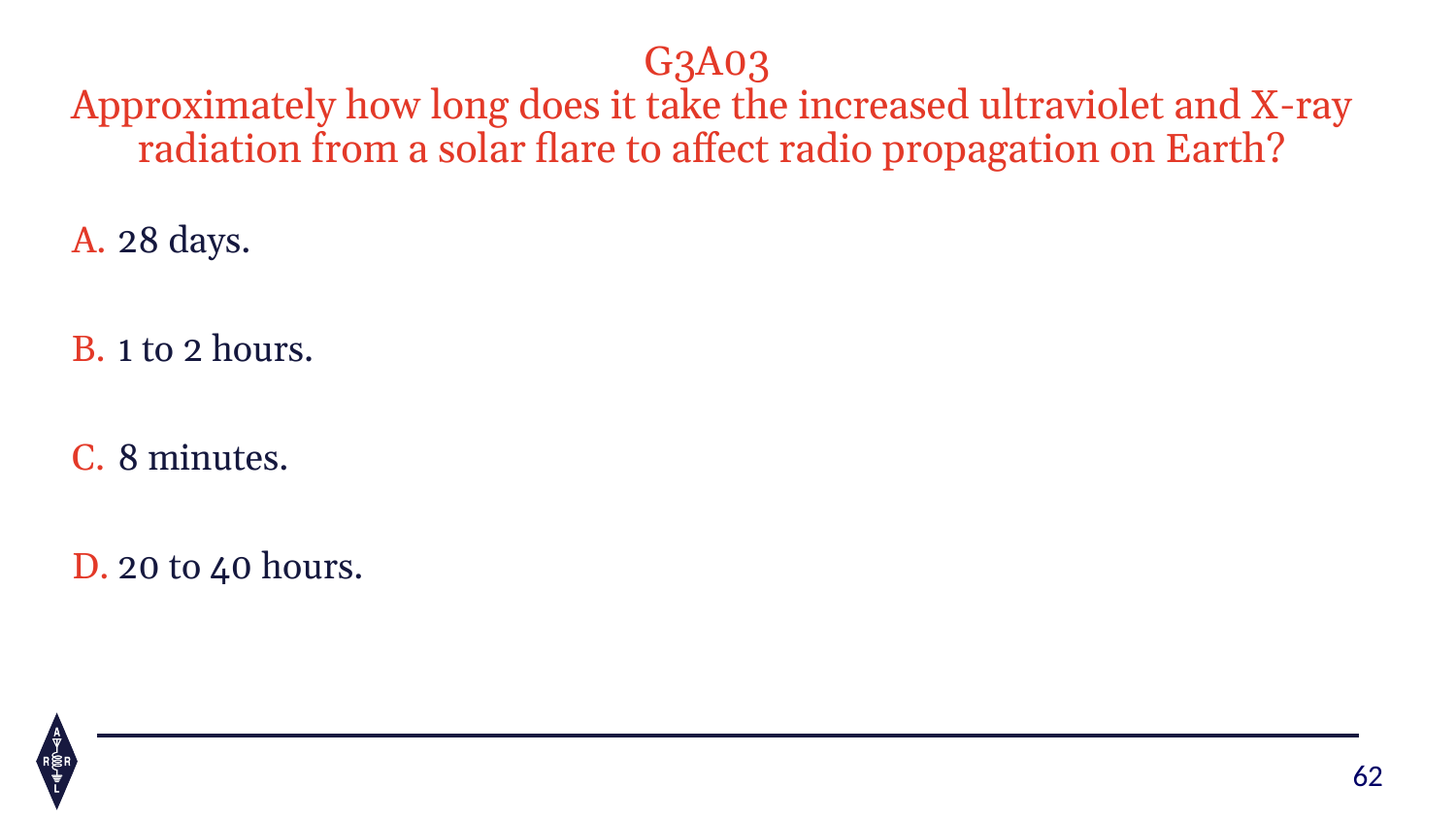

G3A03
Approximately how long does it take the increased ultraviolet and X-ray radiation from a solar flare to affect radio propagation on Earth?
28 days.

1 to 2 hours.

8 minutes.

20 to 40 hours.
62